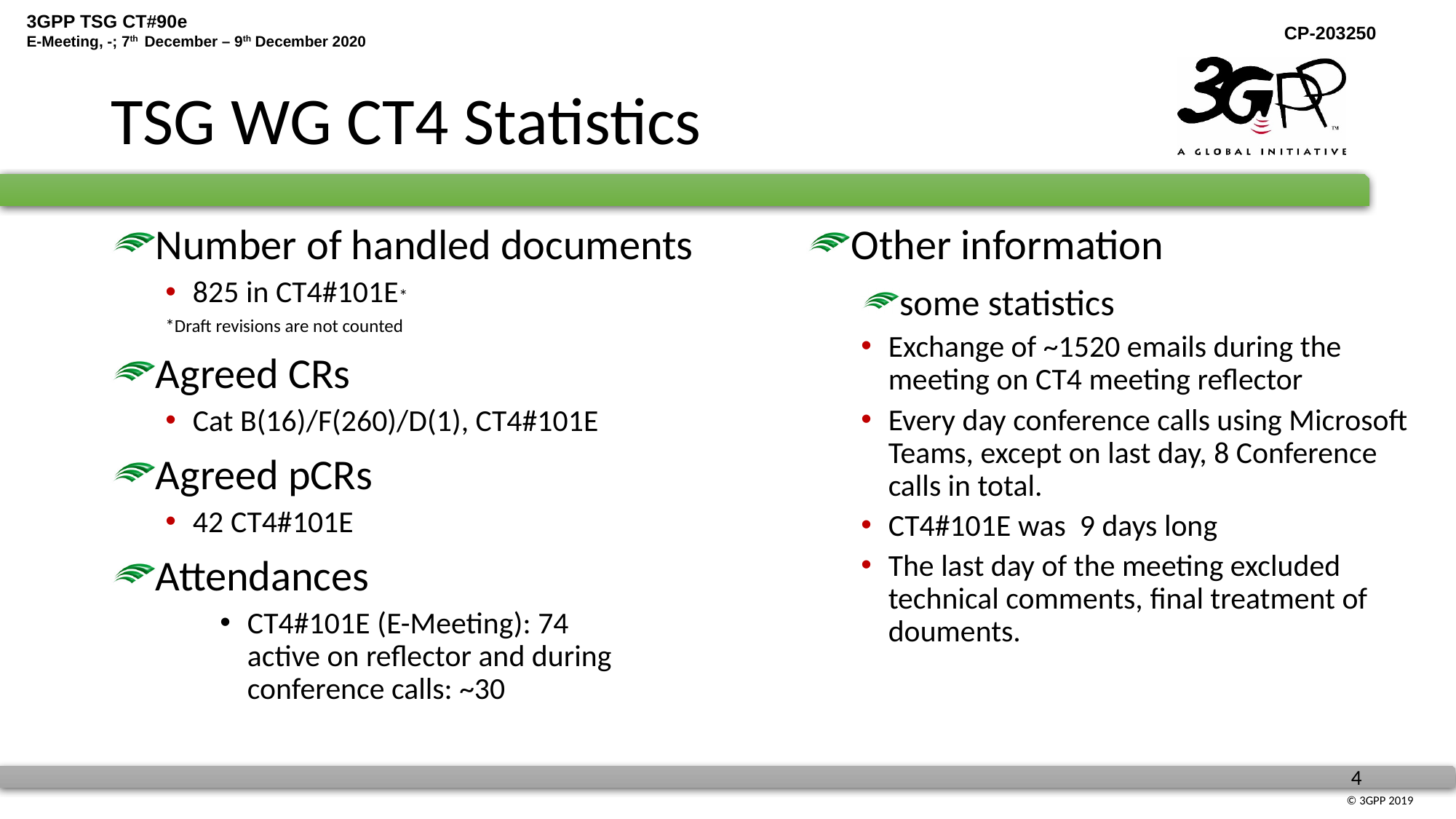

# TSG WG CT4 Statistics
Number of handled documents
825 in CT4#101E*
*Draft revisions are not counted
Agreed CRs
Cat B(16)/F(260)/D(1), CT4#101E
Agreed pCRs
42 CT4#101E
Attendances
CT4#101E (E-Meeting): 74
active on reflector and during conference calls: ~30

Other information
some statistics
Exchange of ~1520 emails during the meeting on CT4 meeting reflector
Every day conference calls using Microsoft Teams, except on last day, 8 Conference calls in total.
CT4#101E was  9 days long
The last day of the meeting excluded technical comments, final treatment of douments.